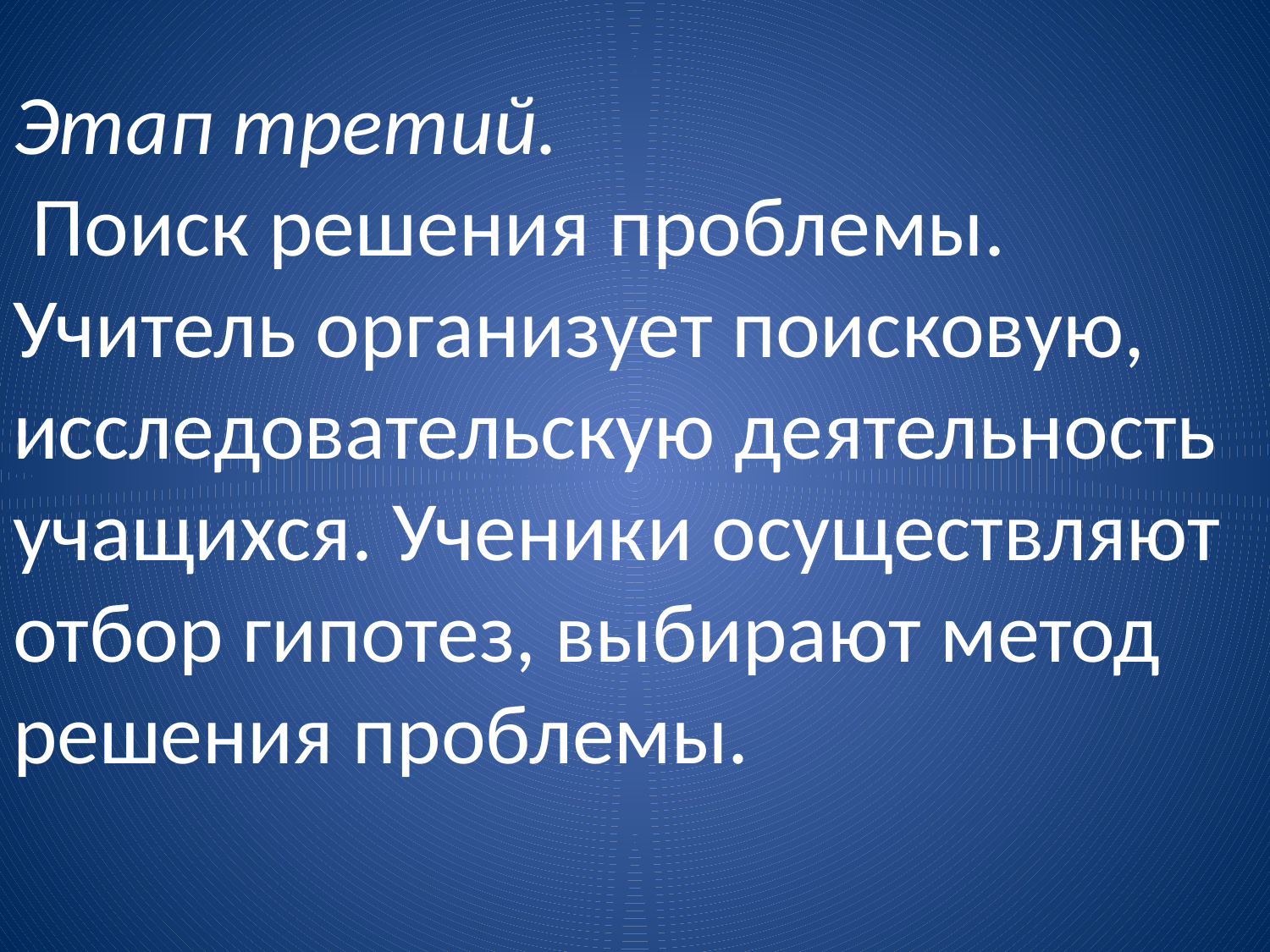

# Этап третий. Поиск решения проблемы. Учитель организует поисковую, исследовательскую деятельность учащихся. Ученики осуществляют отбор гипотез, выбирают метод решения проблемы.